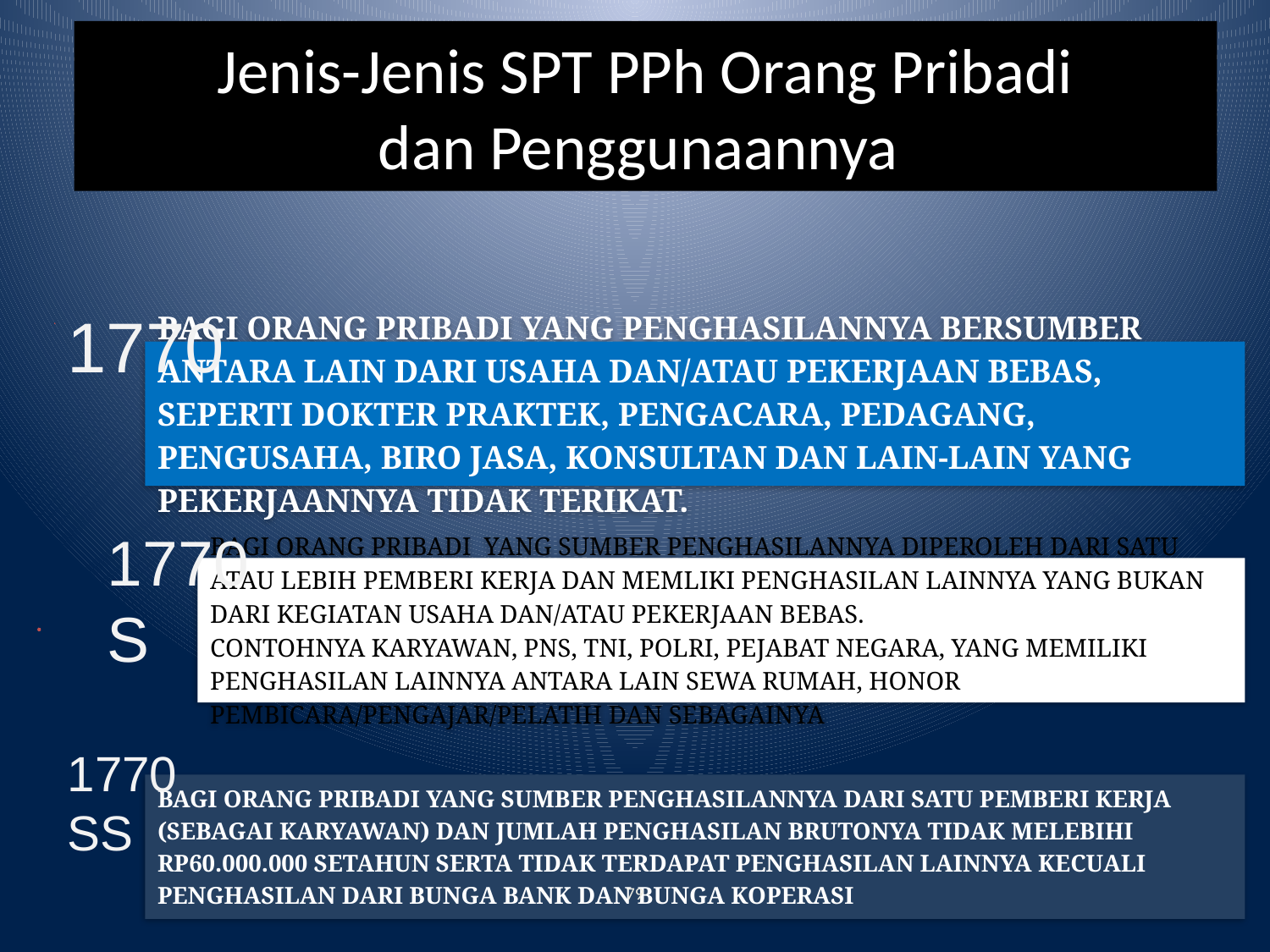

Jenis-Jenis SPT PPh Orang Pribadi
dan Penggunaannya
BAGI ORANG PRIBADI YANG PENGHASILANNYA BERSUMBER ANTARA LAIN DARI USAHA DAN/ATAU PEKERJAAN BEBAS, SEPERTI DOKTER PRAKTEK, PENGACARA, PEDAGANG, PENGUSAHA, BIRO JASA, KONSULTAN DAN LAIN-LAIN YANG PEKERJAANNYA TIDAK TERIKAT.
BAGI ORANG PRIBADI  YANG SUMBER PENGHASILANNYA DIPEROLEH DARI SATU ATAU LEBIH PEMBERI KERJA DAN MEMLIKI PENGHASILAN LAINNYA YANG BUKAN DARI KEGIATAN USAHA DAN/ATAU PEKERJAAN BEBAS.
CONTOHNYA KARYAWAN, PNS, TNI, POLRI, PEJABAT NEGARA, YANG MEMILIKI PENGHASILAN LAINNYA ANTARA LAIN SEWA RUMAH, HONOR PEMBICARA/PENGAJAR/PELATIH DAN SEBAGAINYA
1770

1770 S
1770 SS
79